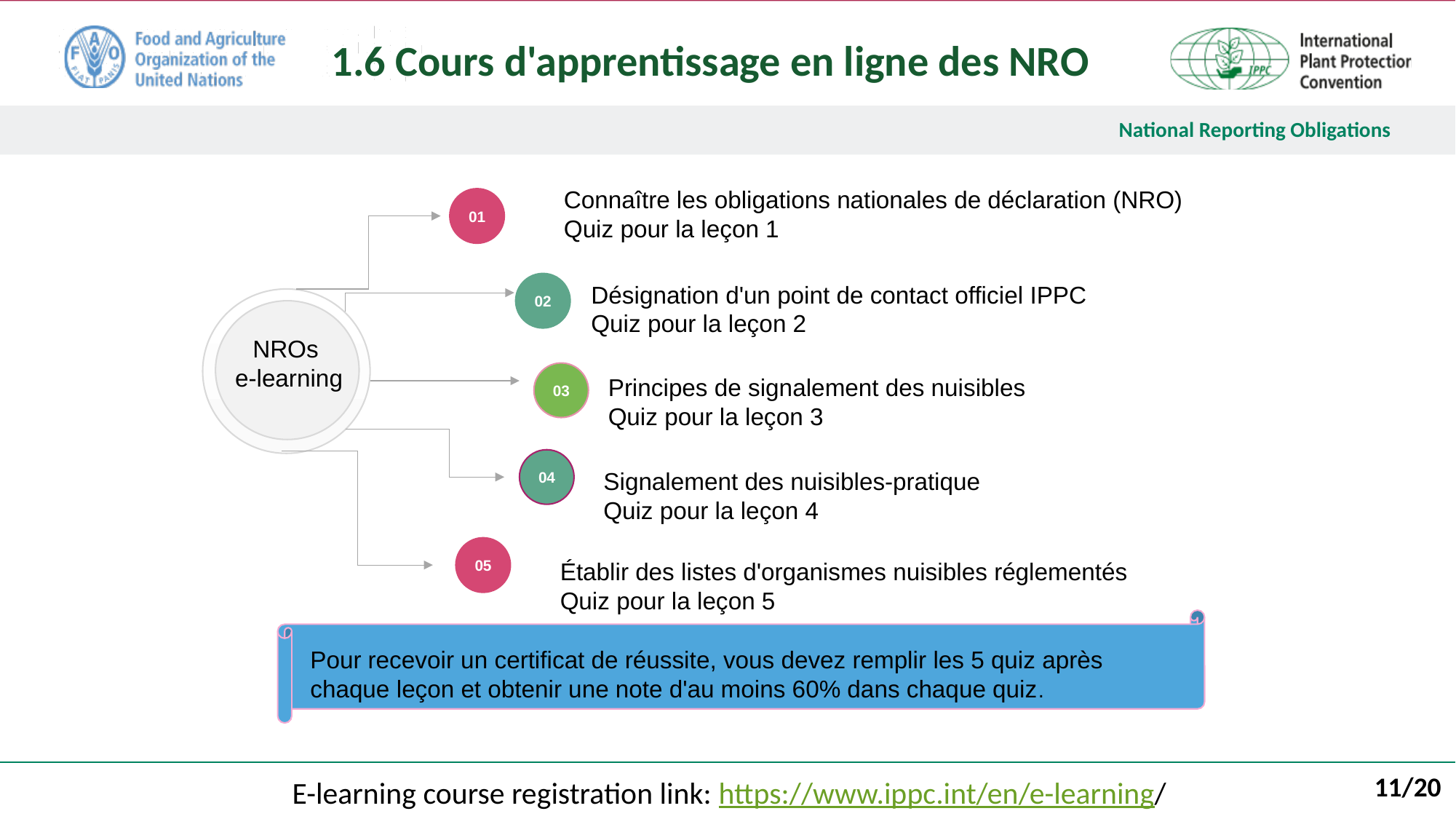

1.6 Cours d'apprentissage en ligne des NRO
Connaître les obligations nationales de déclaration (NRO)
Quiz pour la leçon 1
01
02

NROs
e-learning
03
04
05
Désignation d'un point de contact officiel IPPC
Quiz pour la leçon 2
Principes de signalement des nuisibles
Quiz pour la leçon 3
Signalement des nuisibles-pratique
Quiz pour la leçon 4
Établir des listes d'organismes nuisibles réglementés
Quiz pour la leçon 5

Pour recevoir un certificat de réussite, vous devez remplir les 5 quiz après chaque leçon et obtenir une note d'au moins 60% dans chaque quiz.
11/20
E-learning course registration link: https://www.ippc.int/en/e-learning/